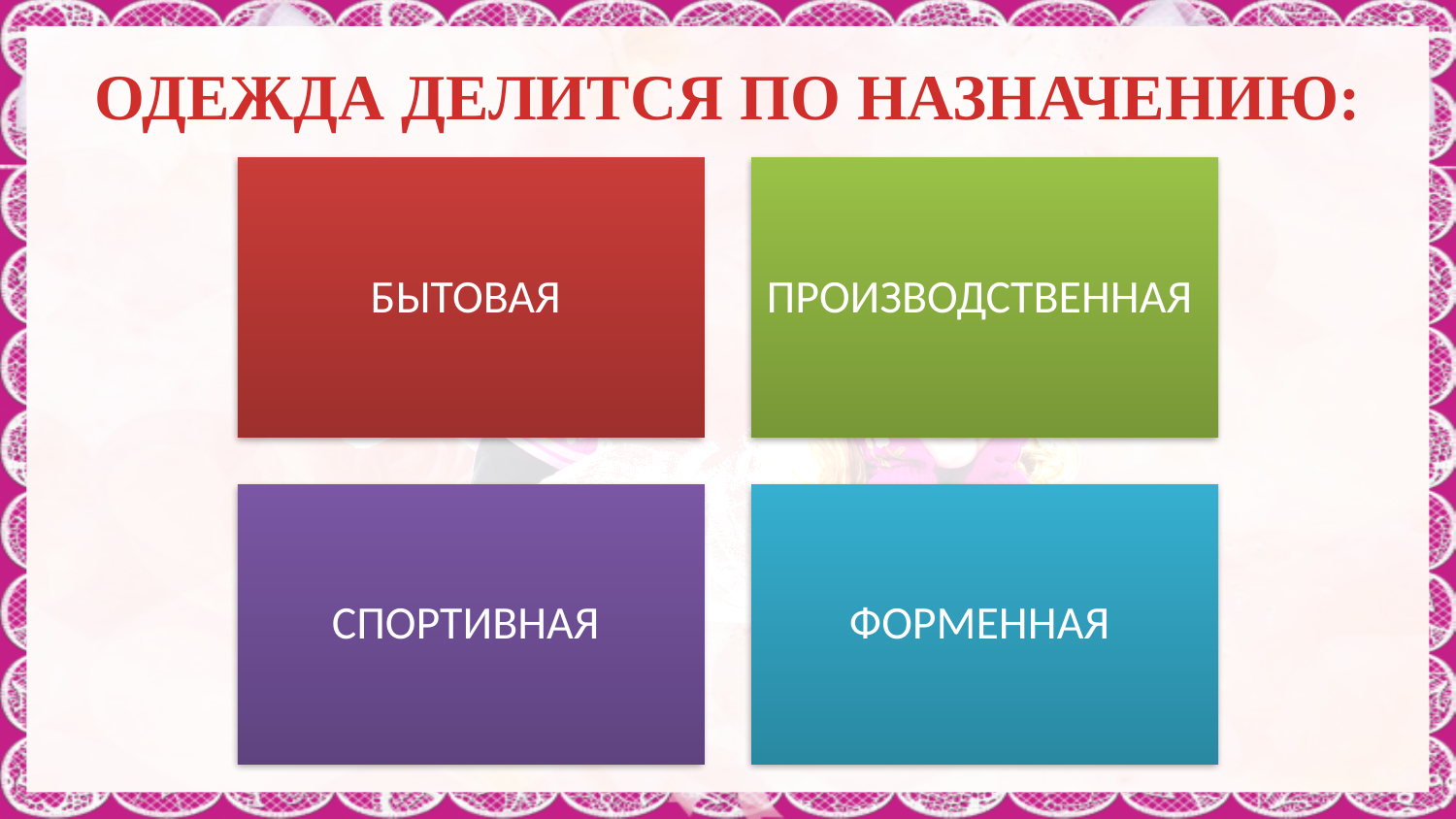

# ОДЕЖДА ДЕЛИТСЯ ПО НАЗНАЧЕНИЮ:
БЫТОВАЯ
ПРОИЗВОДСТВЕННАЯ
СПОРТИВНАЯ
ФОРМЕННАЯ